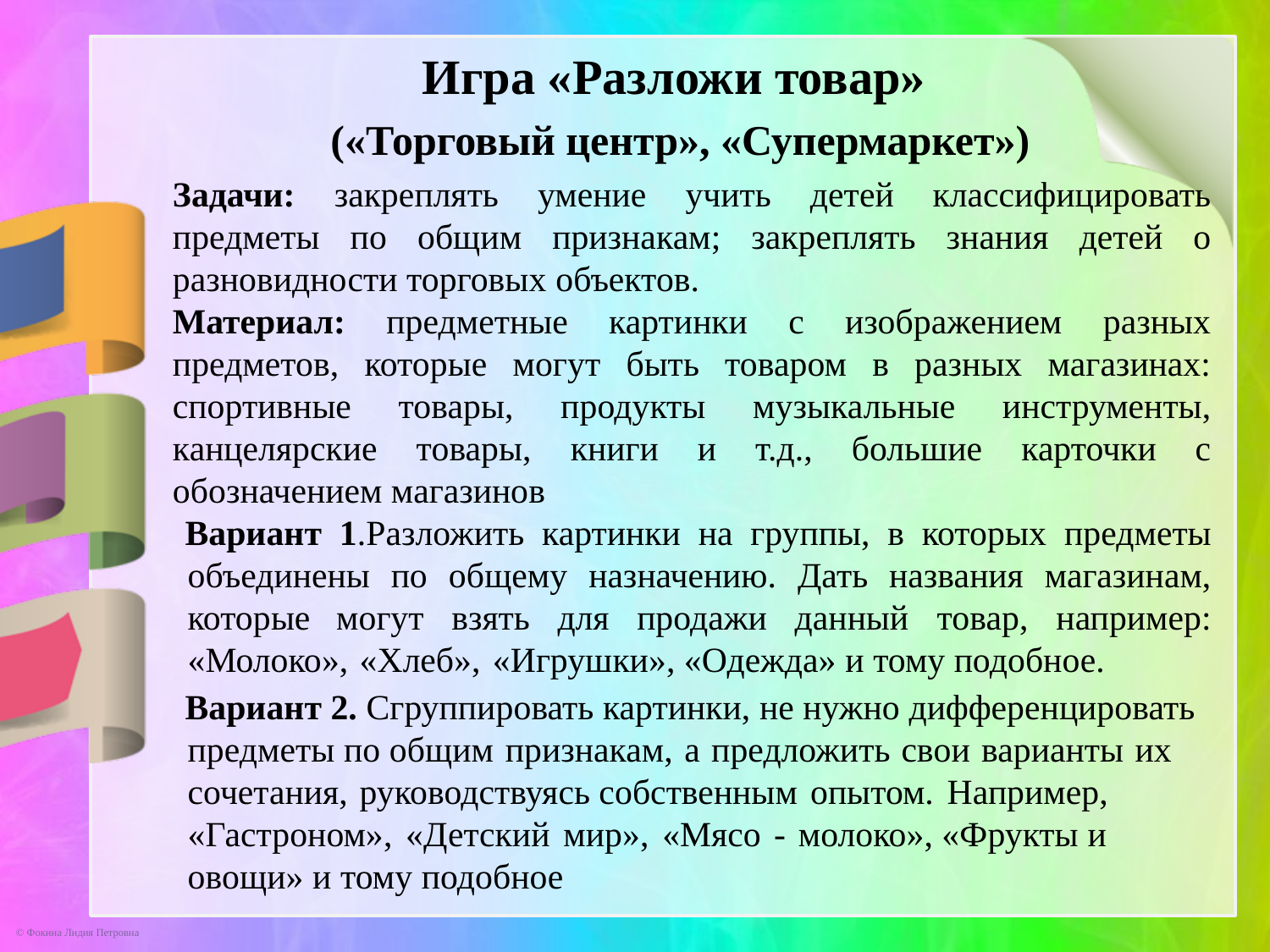

Игра «Разложи товар»
(«Торговый центр», «Супермаркет»)
Задачи: закреплять умение учить детей классифицировать предметы по общим признакам; закреплять знания детей о разновидности торговых объектов.
Материал: предметные картинки с изображением разных предметов, которые могут быть товаром в разных магазинах: спортивные товары, продукты музыкальные инструменты, канцелярские товары, книги и т.д., большие карточки с обозначением магазинов
Вариант 1.Разложить картинки на группы, в которых предметы объединены по общему назначению. Дать названия магазинам, которые могут взять для продажи данный товар, например: «Молоко», «Хлеб», «Игрушки», «Одежда» и тому подобное.
Вариант 2. Сгруппировать картинки, не нужно дифференцировать предметы по общим признакам, а предложить свои варианты их сочетания, руководствуясь собственным опытом. Например, «Гастроном», «Детский мир», «Мясо - молоко», «Фрукты и овощи» и тому подобное